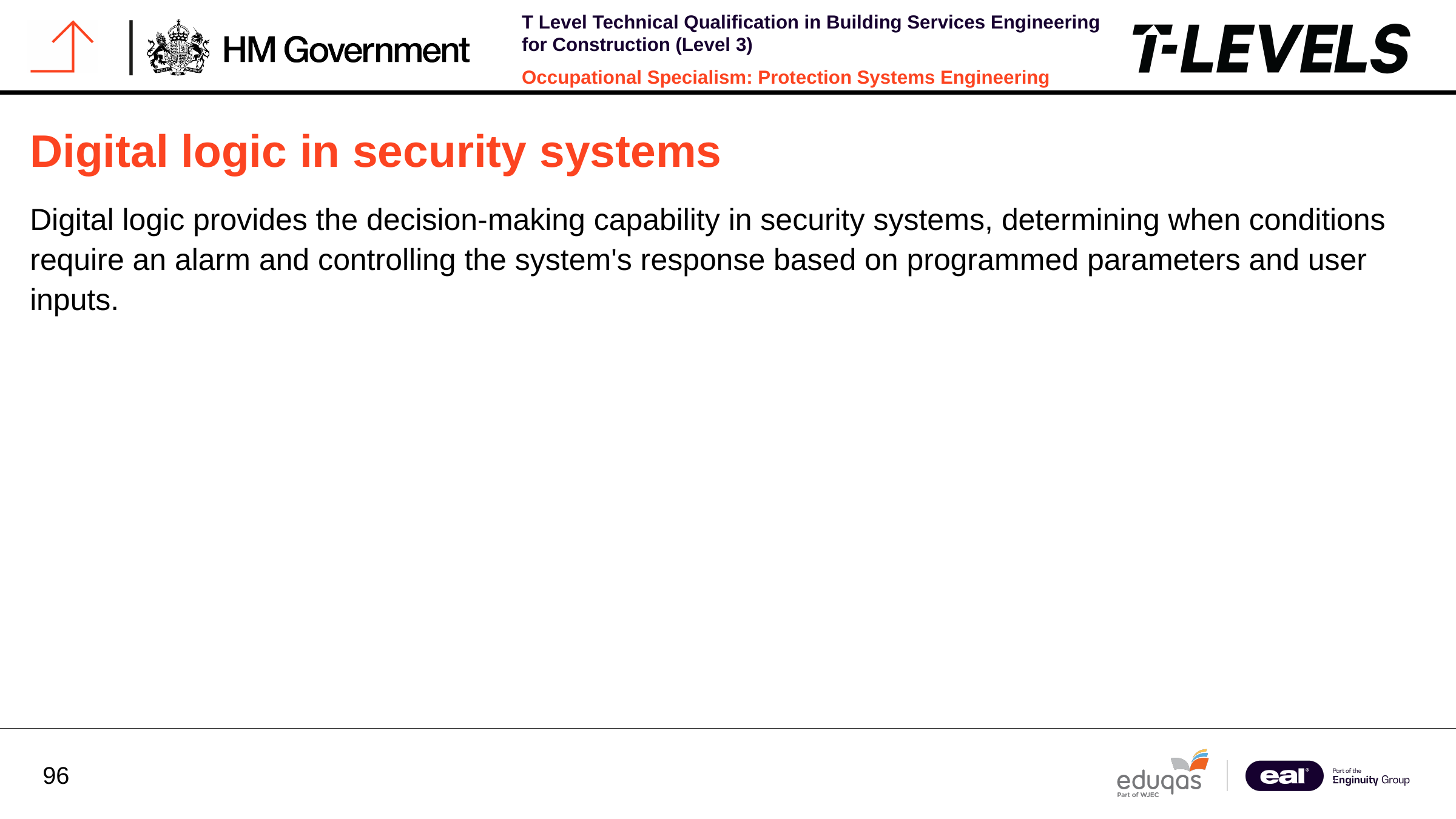

Digital logic in security systems
Digital logic provides the decision-making capability in security systems, determining when conditions require an alarm and controlling the system's response based on programmed parameters and user inputs.